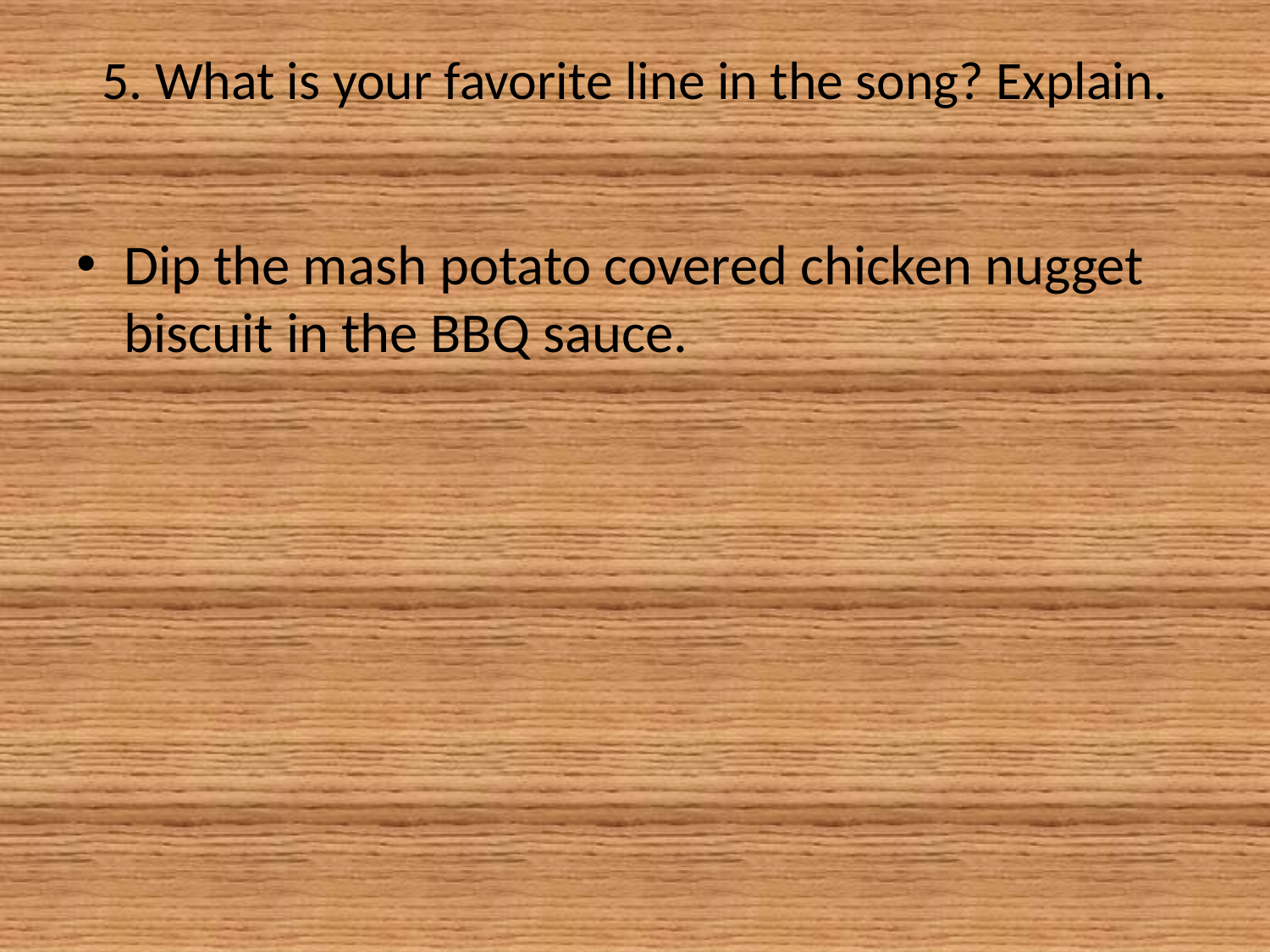

# 5. What is your favorite line in the song? Explain.
Dip the mash potato covered chicken nugget biscuit in the BBQ sauce.